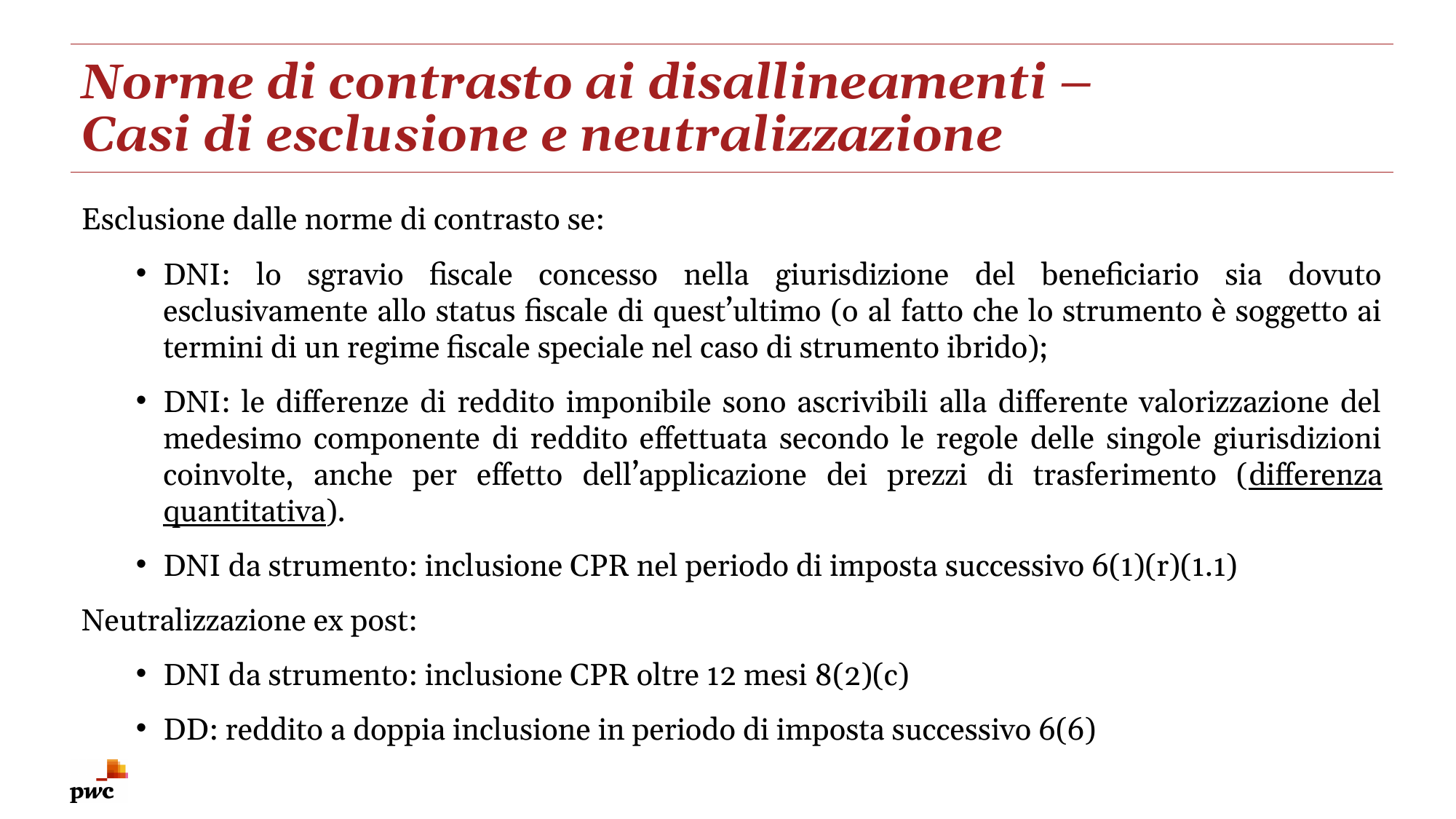

# Norme di contrasto ai disallineamenti – Casi di esclusione e neutralizzazione
Esclusione dalle norme di contrasto se:
DNI: lo sgravio fiscale concesso nella giurisdizione del beneficiario sia dovuto esclusivamente allo status fiscale di quest’ultimo (o al fatto che lo strumento è soggetto ai termini di un regime fiscale speciale nel caso di strumento ibrido);
DNI: le differenze di reddito imponibile sono ascrivibili alla differente valorizzazione del medesimo componente di reddito effettuata secondo le regole delle singole giurisdizioni coinvolte, anche per effetto dell’applicazione dei prezzi di trasferimento (differenza quantitativa).
DNI da strumento: inclusione CPR nel periodo di imposta successivo 6(1)(r)(1.1)
Neutralizzazione ex post:
DNI da strumento: inclusione CPR oltre 12 mesi 8(2)(c)
DD: reddito a doppia inclusione in periodo di imposta successivo 6(6)